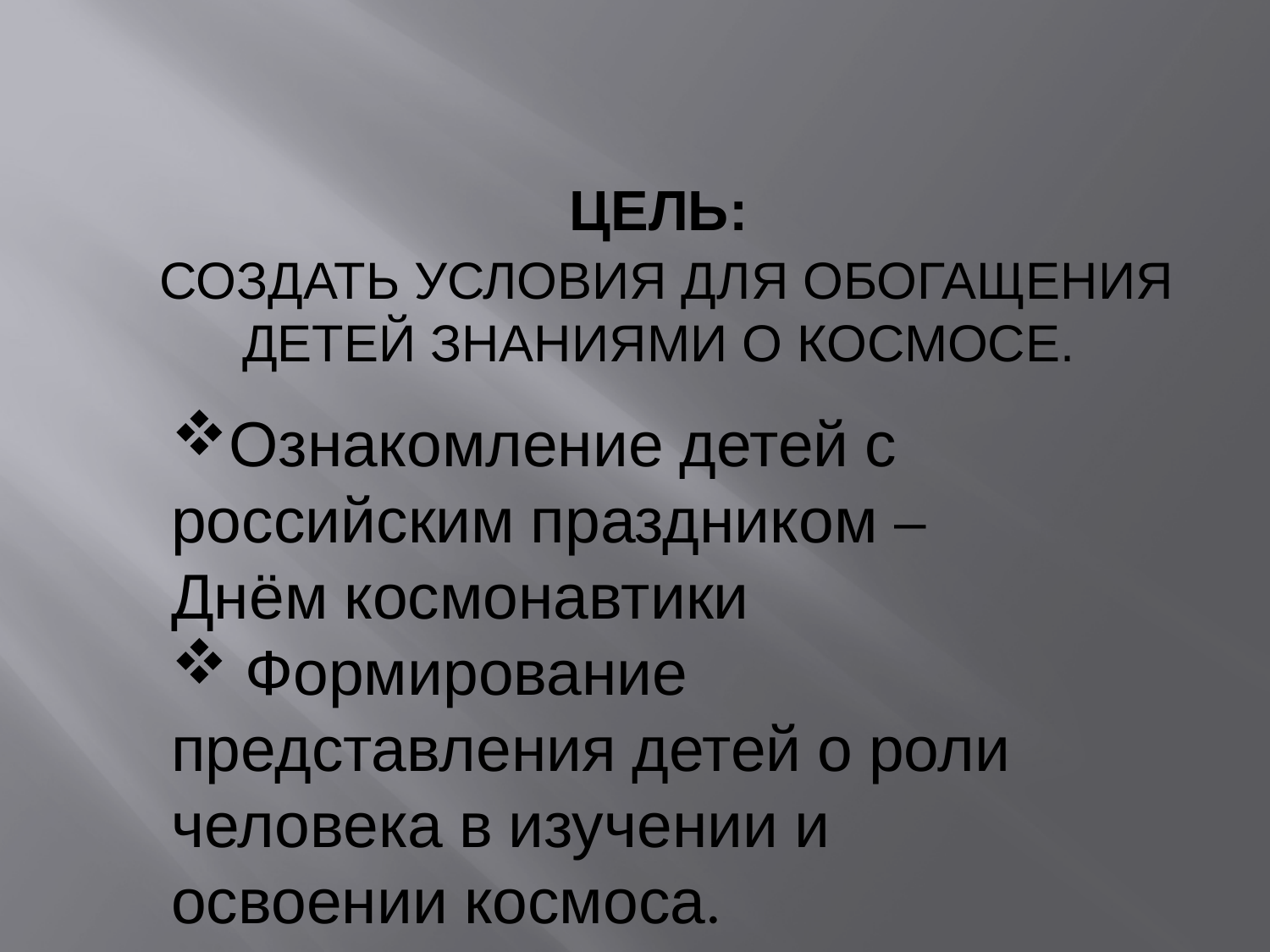

# Цель: Создать условия для обогащения детей знаниями о космосе.
Ознакомление детей с российским праздником – Днём космонавтики
 Формирование представления детей о роли человека в изучении и освоении космоса.